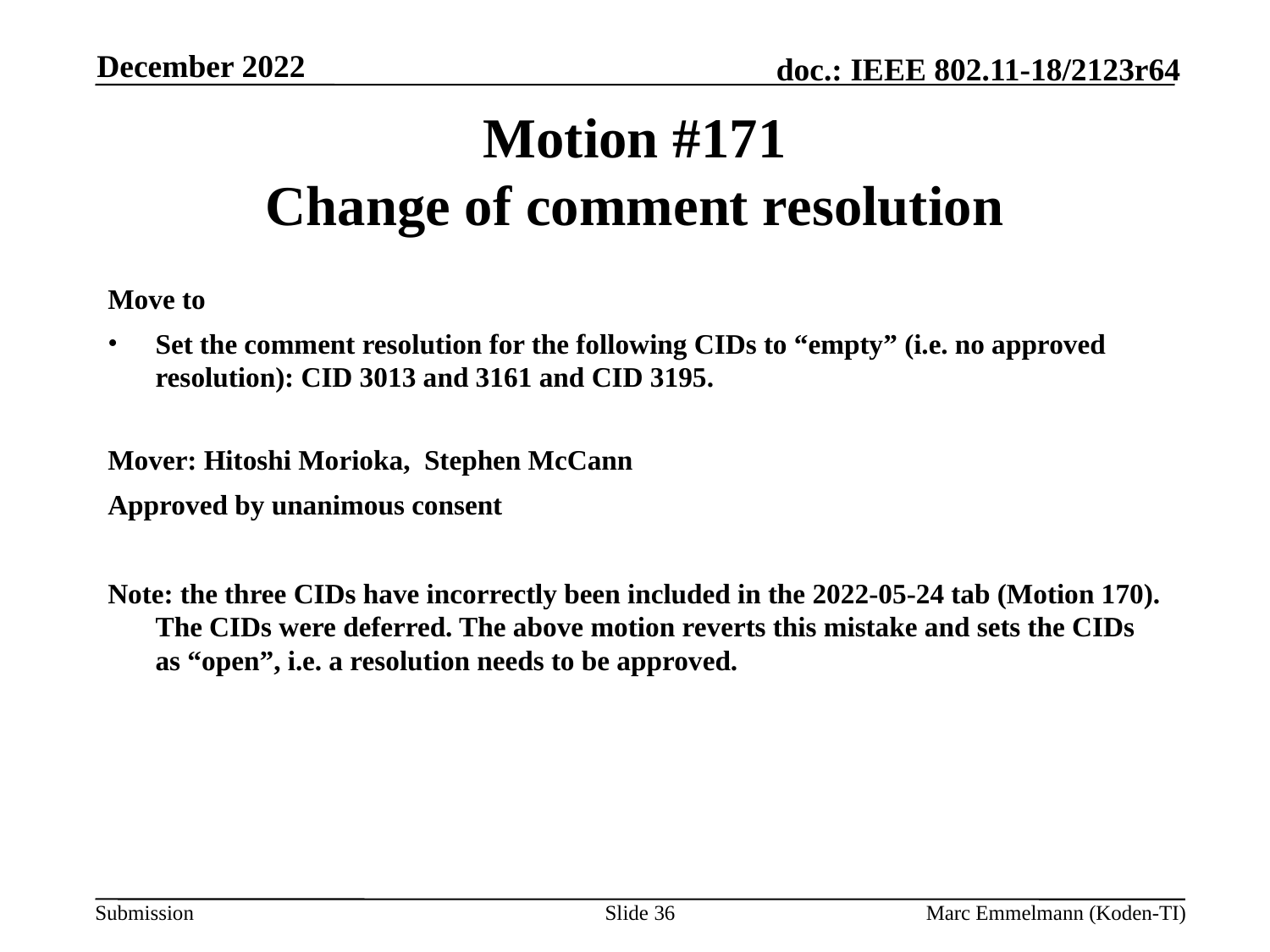

December 2022
# Motion #171 Change of comment resolution
Move to
Set the comment resolution for the following CIDs to “empty” (i.e. no approved resolution): CID 3013 and 3161 and CID 3195.

Mover: Hitoshi Morioka,  Stephen McCann
Approved by unanimous consent

Note: the three CIDs have incorrectly been included in the 2022-05-24 tab (Motion 170). The CIDs were deferred. The above motion reverts this mistake and sets the CIDs as “open”, i.e. a resolution needs to be approved.

Slide 36
Marc Emmelmann (Koden-TI)